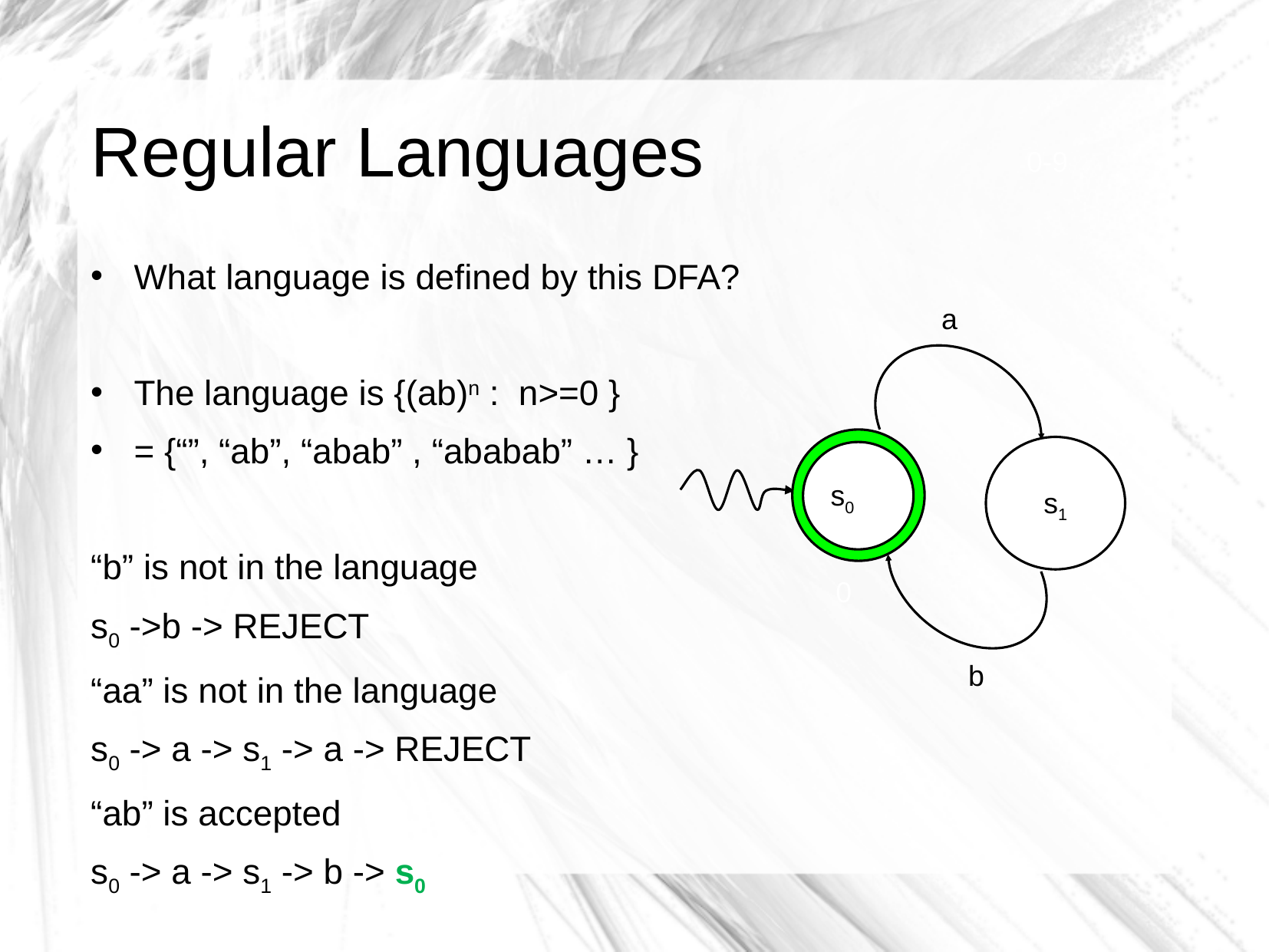

# Regular Languages
0-9
What language is defined by this DFA?

The language is {(ab)n :  n>=0 }
= {“”, “ab”, “abab” , “ababab” … }

“b” is not in the language
s0 ->b -> REJECT
“aa” is not in the language
s0 -> a -> s1 -> a -> REJECT
“ab” is accepted
s0 -> a -> s1 -> b -> s0

a

s1
s0

0
b